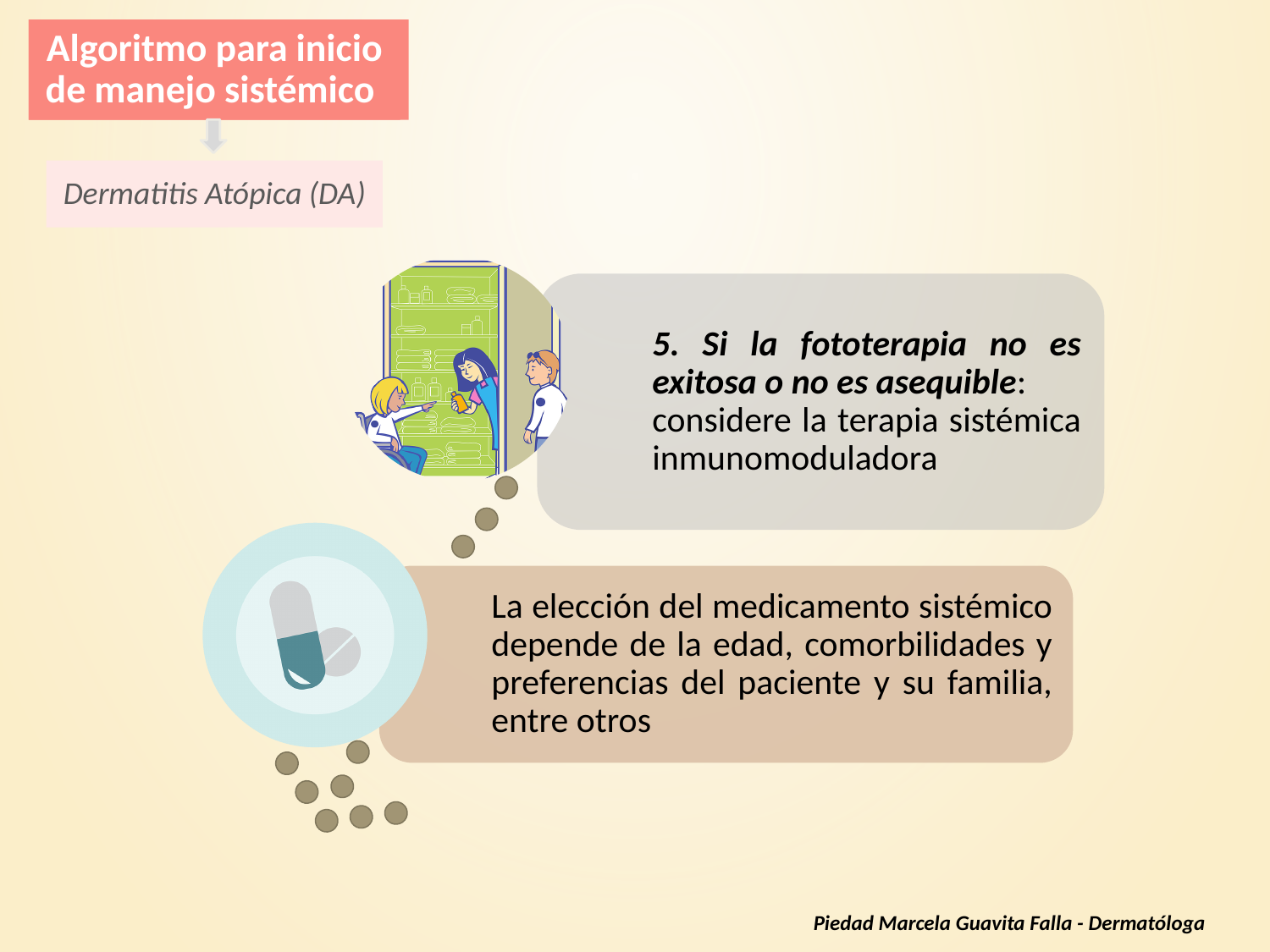

Algoritmo para inicio de manejo sistémico

Dermatitis Atópica (DA)

5. Si la fototerapia no es exitosa o no es asequible:
considere la terapia sistémica inmunomoduladora

La elección del medicamento sistémico depende de la edad, comorbilidades y preferencias del paciente y su familia, entre otros

Piedad Marcela Guavita Falla - Dermatóloga